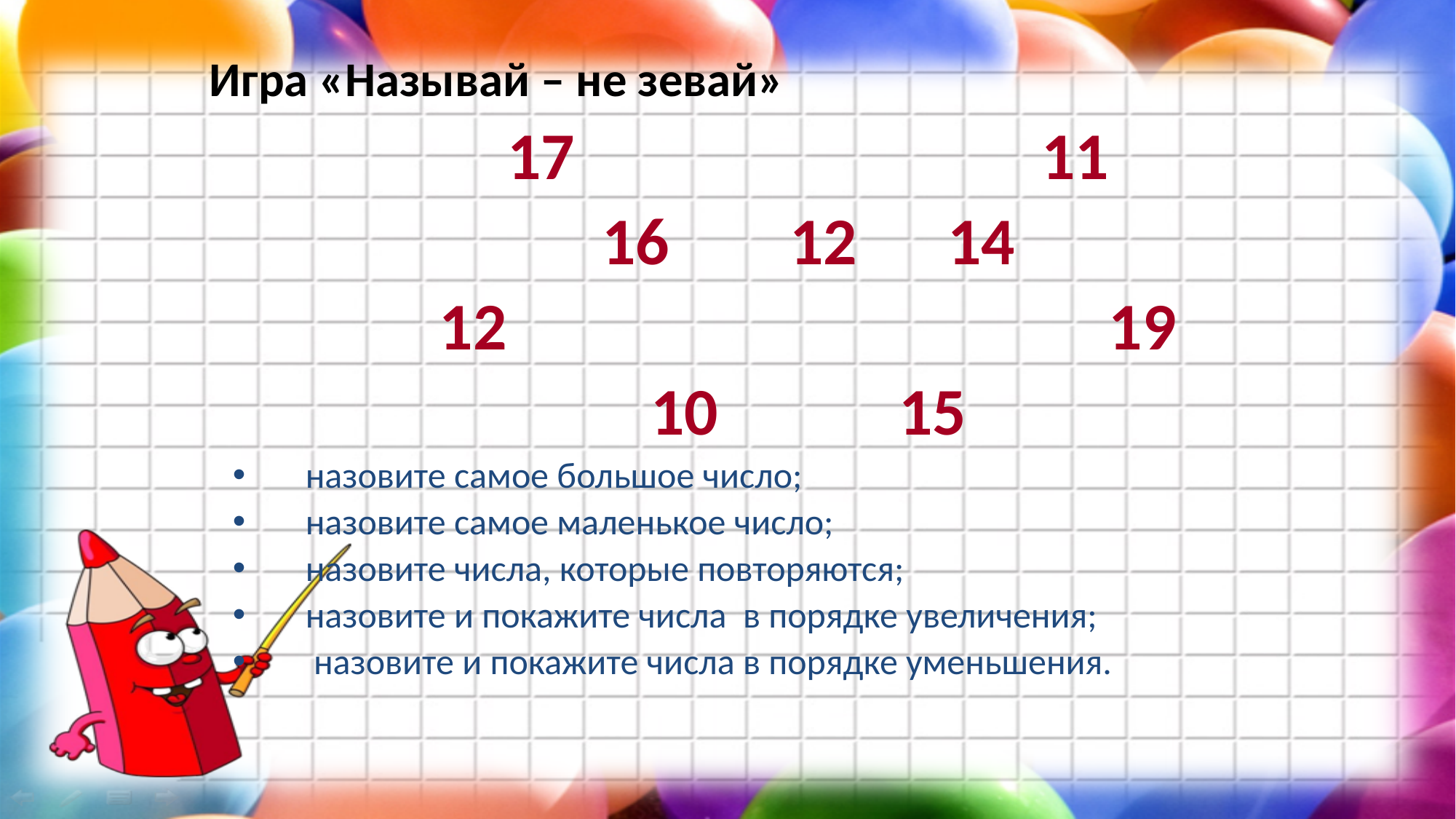

# Игра «Называй – не зевай»
17                               11
16        12      14
12                                        19
10            15
назовите самое большое число;
назовите самое маленькое число;
назовите числа, которые повторяются;
назовите и покажите числа  в порядке увеличения;
 назовите и покажите числа в порядке уменьшения.